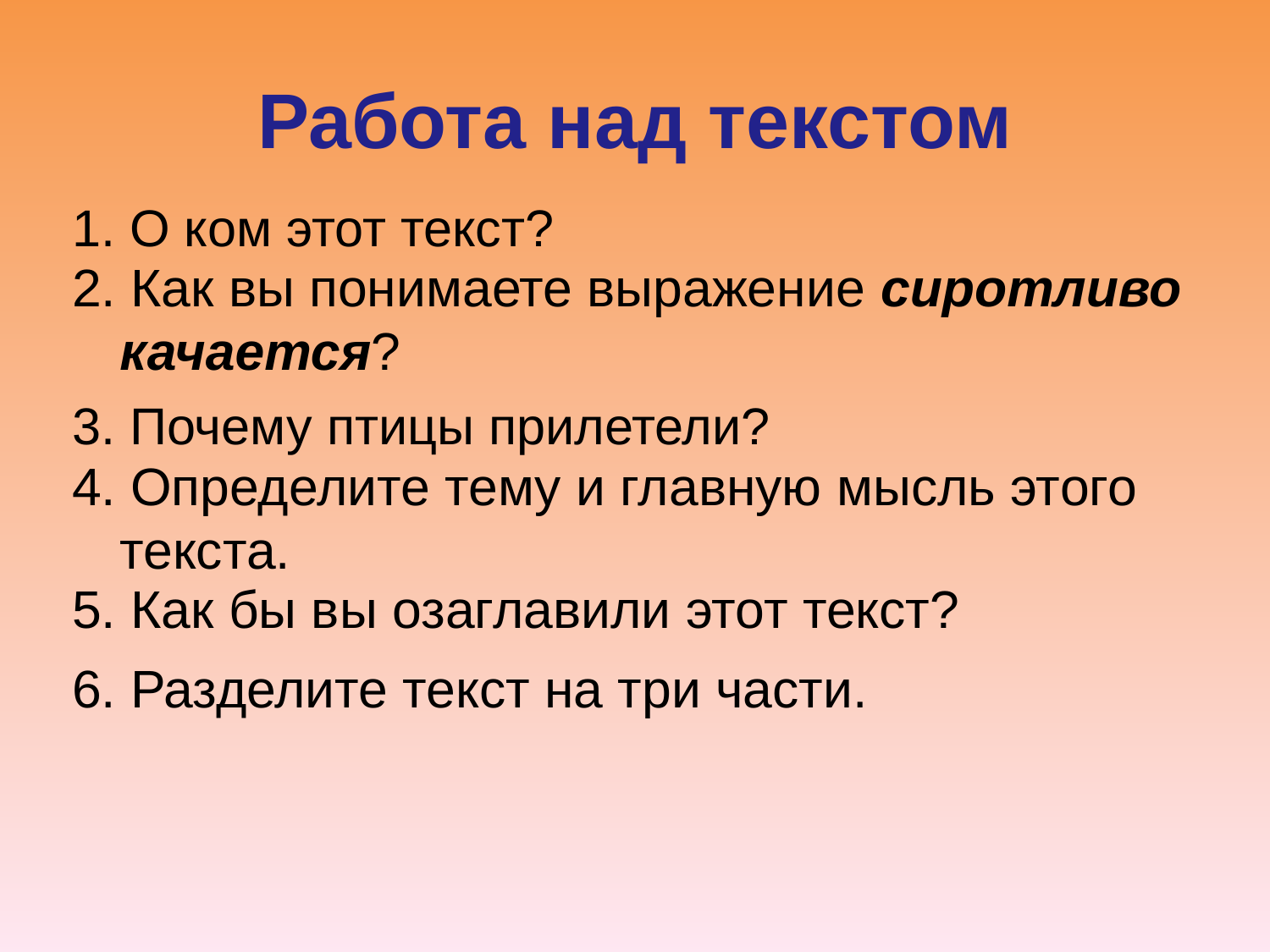

# Работа над текстом
1. О ком этот текст?
2. Как вы понимаете выражение сиротливо качается?
3. Почему птицы прилетели?
4. Определите тему и главную мысль этого текста.
5. Как бы вы озаглавили этот текст?
6. Разделите текст на три части.